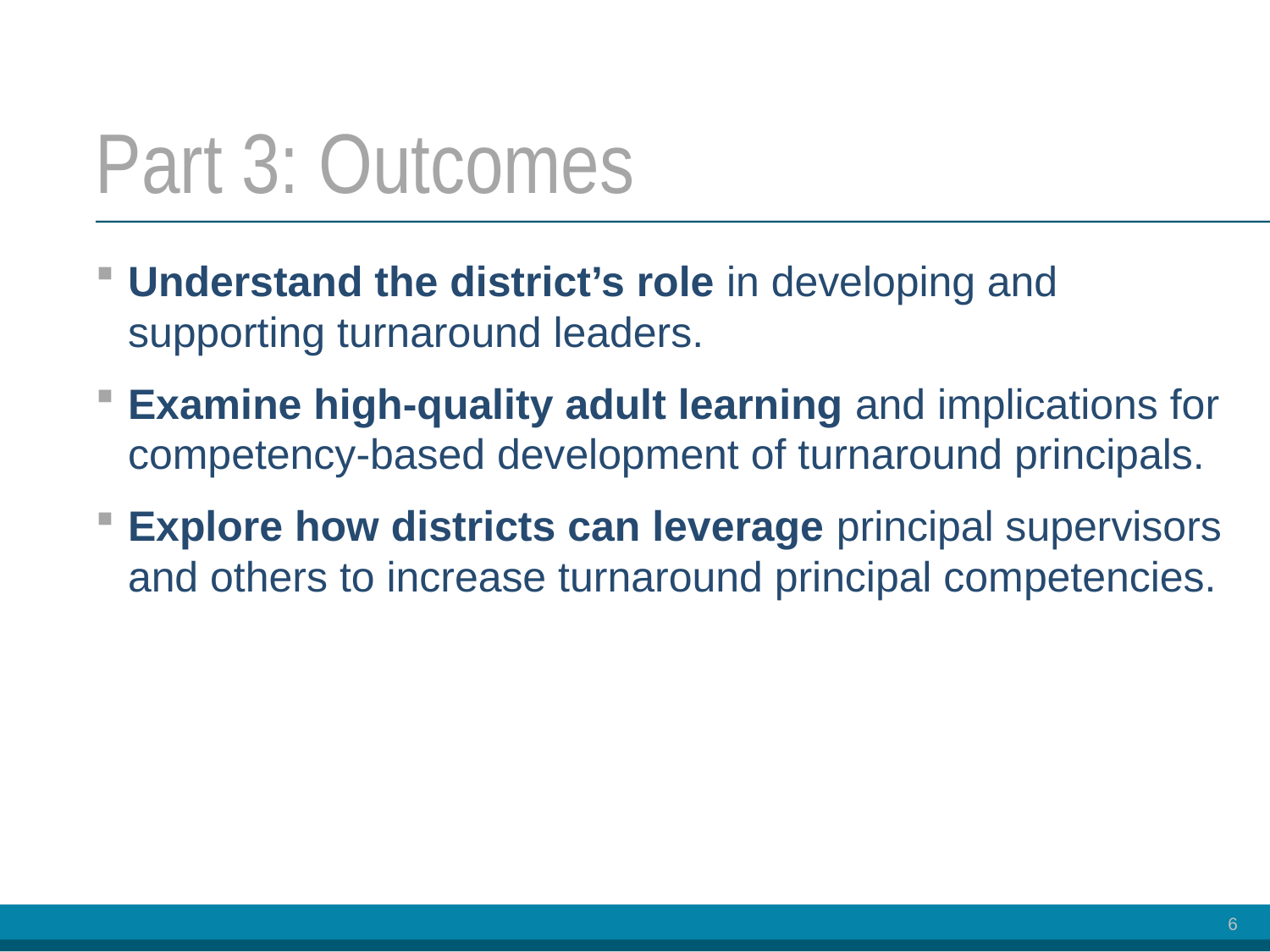

# Part 3: Outcomes
Understand the district’s role in developing and supporting turnaround leaders.
Examine high-quality adult learning and implications for competency-based development of turnaround principals.
Explore how districts can leverage principal supervisors and others to increase turnaround principal competencies.
6